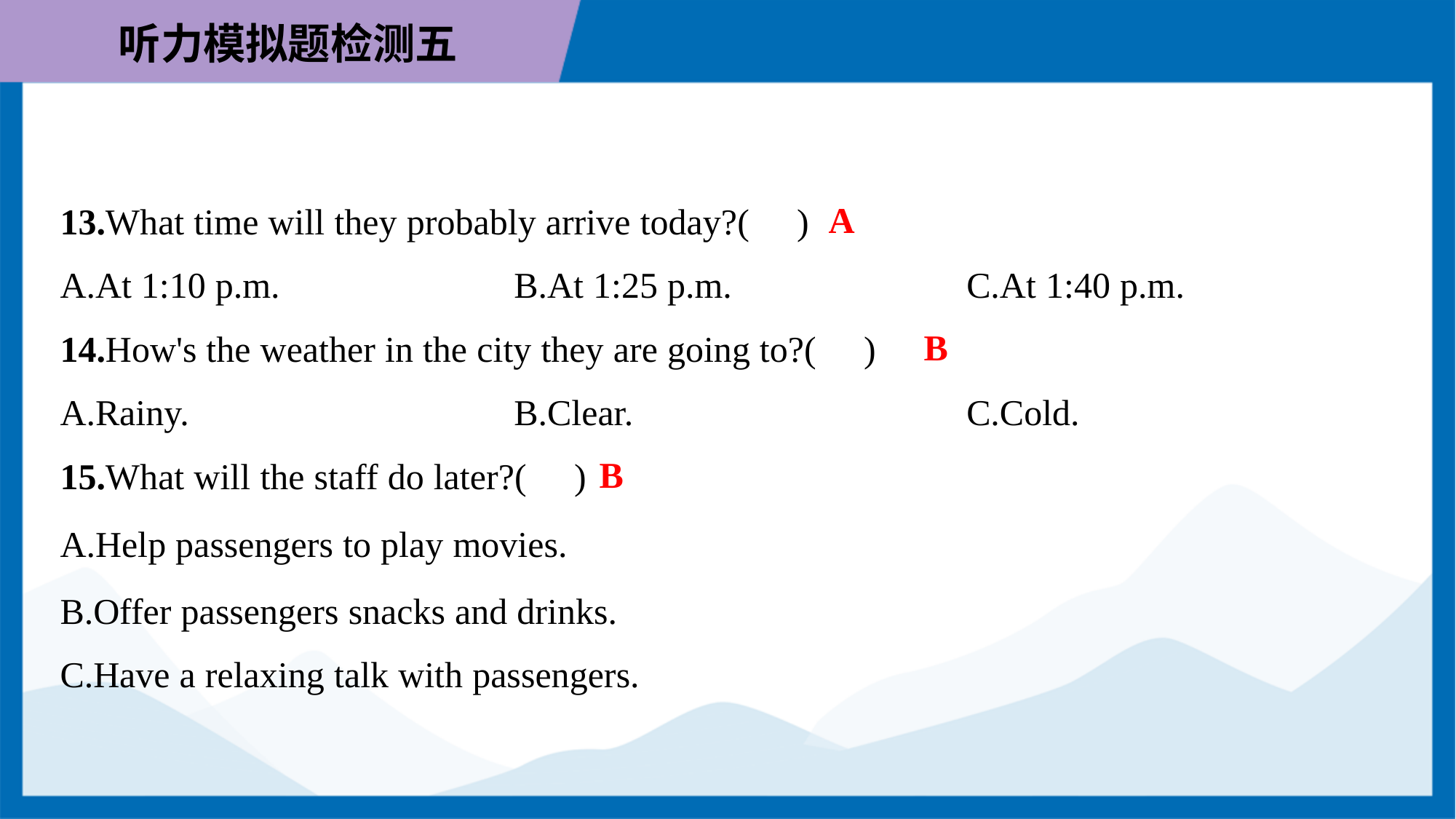

A
13.What time will they probably arrive today?(     )
A.At 1:10 p.m.	B.At 1:25 p.m.	C.At 1:40 p.m.
B
14.How's the weather in the city they are going to?(     )
A.Rainy.	B.Clear.	C.Cold.
B
15.What will the staff do later?(     )
A.Help passengers to play movies.
B.Offer passengers snacks and drinks.
C.Have a relaxing talk with passengers.